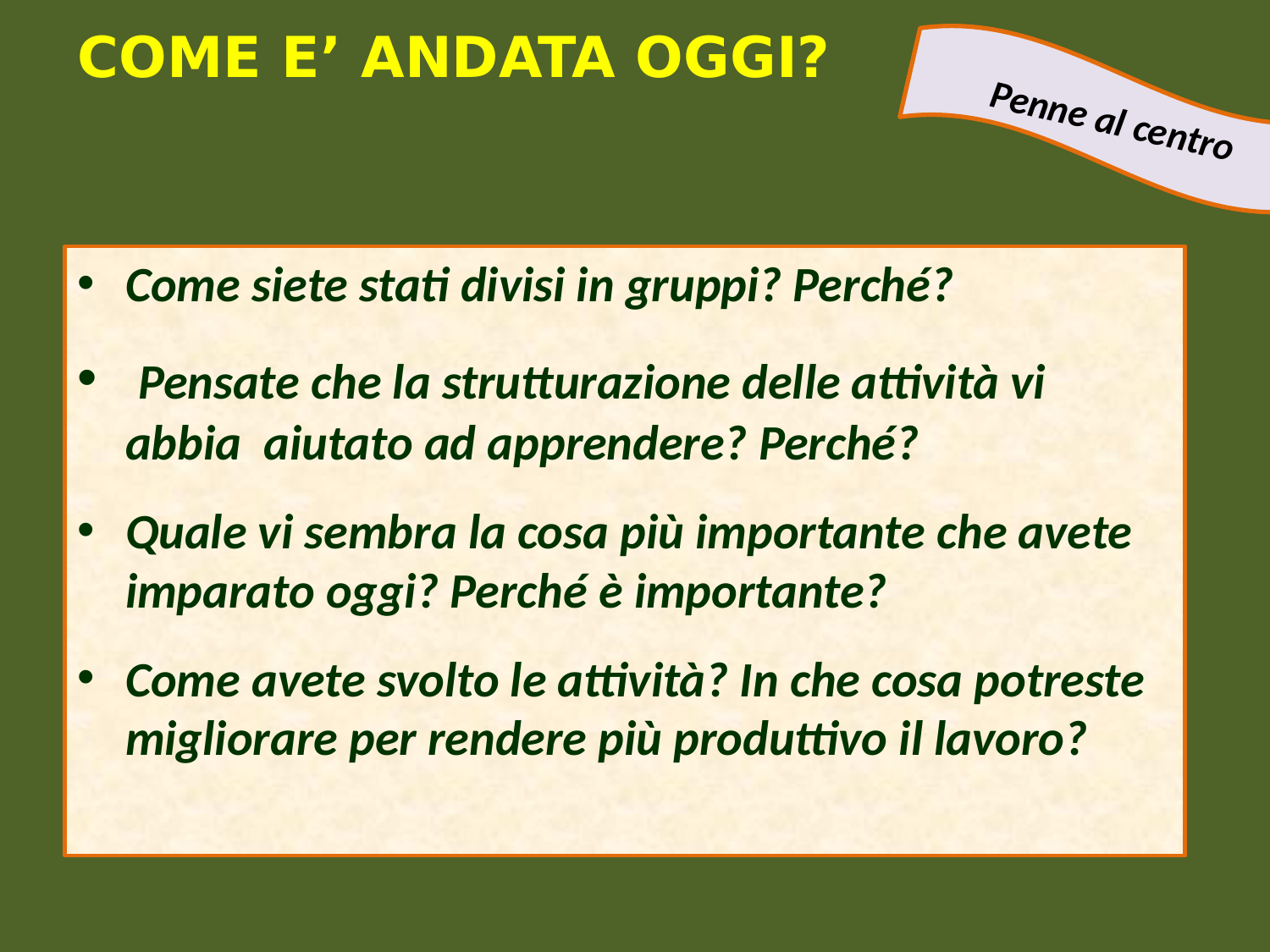

# COME E’ ANDATA OGGI?
Penne al centro
Come siete stati divisi in gruppi? Perché?

 Pensate che la strutturazione delle attività vi abbia  aiutato ad apprendere? Perché?

Quale vi sembra la cosa più importante che avete imparato oggi? Perché è importante?

Come avete svolto le attività? In che cosa potreste migliorare per rendere più produttivo il lavoro?